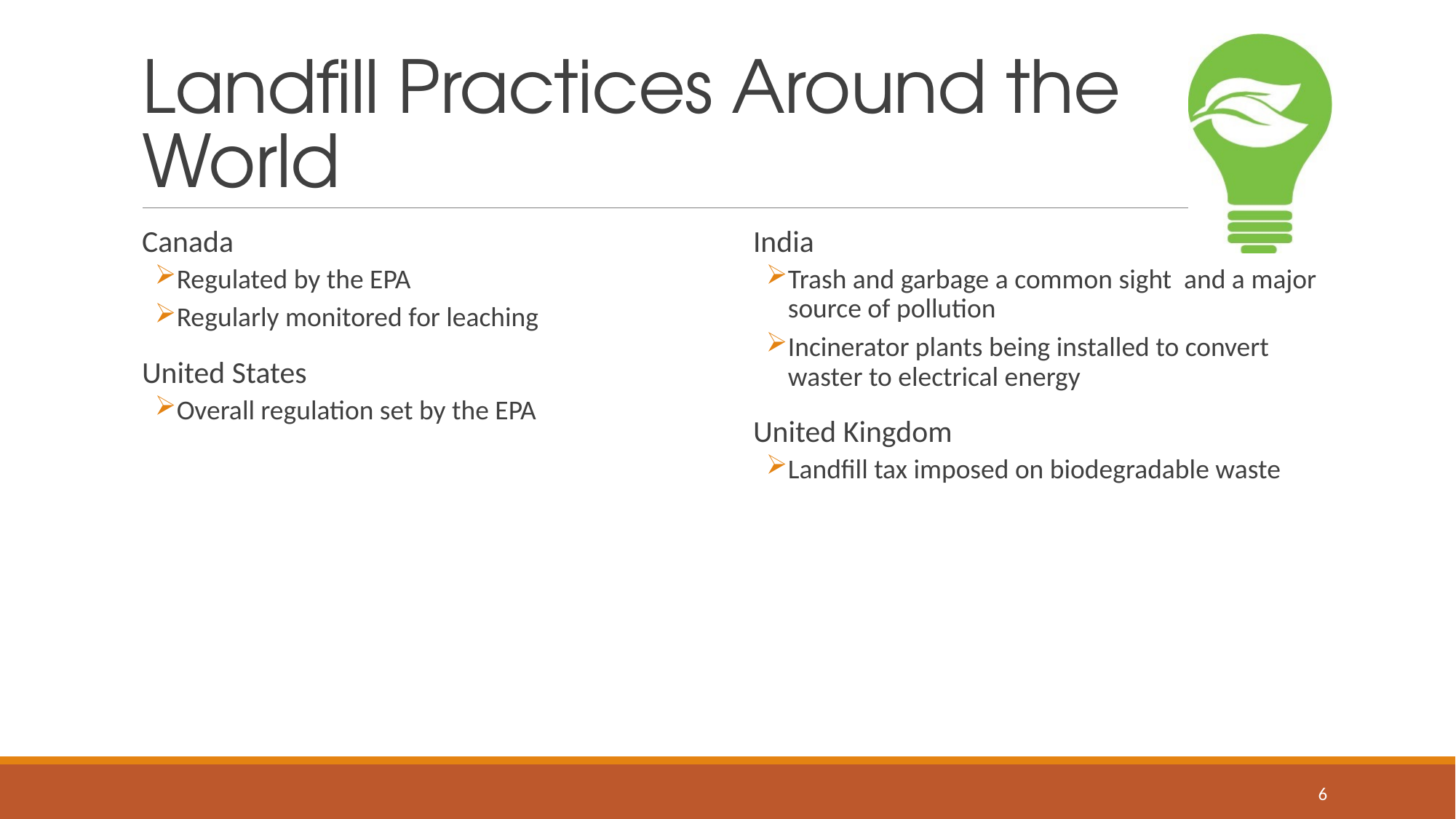

# Landfill Practices Around the World
Canada
Regulated by the EPA
Regularly monitored for leaching
United States
Overall regulation set by the EPA

India
Trash and garbage a common sight  and a major source of pollution
Incinerator plants being installed to convert waster to electrical energy
United Kingdom
Landfill tax imposed on biodegradable waste
6